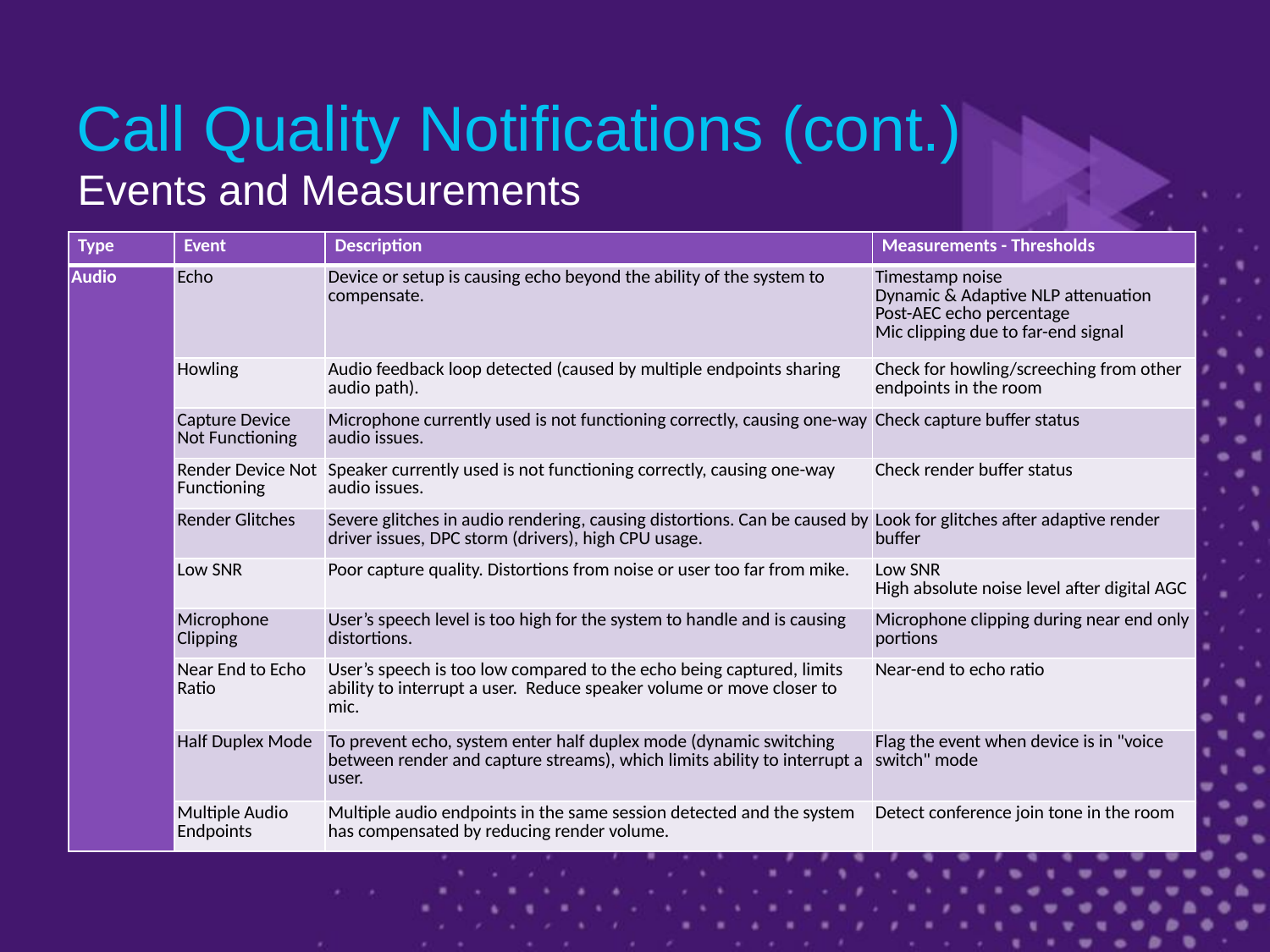

# Call Quality Notifications (cont.)
Events and Measurements

| Type | Event | Description | Measurements - Thresholds |
| --- | --- | --- | --- |
| Audio | Echo | Device or setup is causing echo beyond the ability of the system to compensate. | Timestamp noise Dynamic & Adaptive NLP attenuation Post-AEC echo percentage Mic clipping due to far-end signal |
|  | Howling | Audio feedback loop detected (caused by multiple endpoints sharing audio path). | Check for howling/screeching from other endpoints in the room |
|  | Capture Device Not Functioning | Microphone currently used is not functioning correctly, causing one-way audio issues. | Check capture buffer status |
|  | Render Device Not Functioning | Speaker currently used is not functioning correctly, causing one-way audio issues. | Check render buffer status |
|  | Render Glitches | Severe glitches in audio rendering, causing distortions. Can be caused by driver issues, DPC storm (drivers), high CPU usage. | Look for glitches after adaptive render buffer |
|  | Low SNR | Poor capture quality. Distortions from noise or user too far from mike. | Low SNR High absolute noise level after digital AGC |
|  | Microphone Clipping | User’s speech level is too high for the system to handle and is causing distortions. | Microphone clipping during near end only portions |
|  | Near End to Echo Ratio | User’s speech is too low compared to the echo being captured, limits ability to interrupt a user. Reduce speaker volume or move closer to mic. | Near-end to echo ratio |
|  | Half Duplex Mode | To prevent echo, system enter half duplex mode (dynamic switching between render and capture streams), which limits ability to interrupt a user. | Flag the event when device is in "voice switch" mode |
|  | Multiple Audio Endpoints | Multiple audio endpoints in the same session detected and the system has compensated by reducing render volume. | Detect conference join tone in the room |